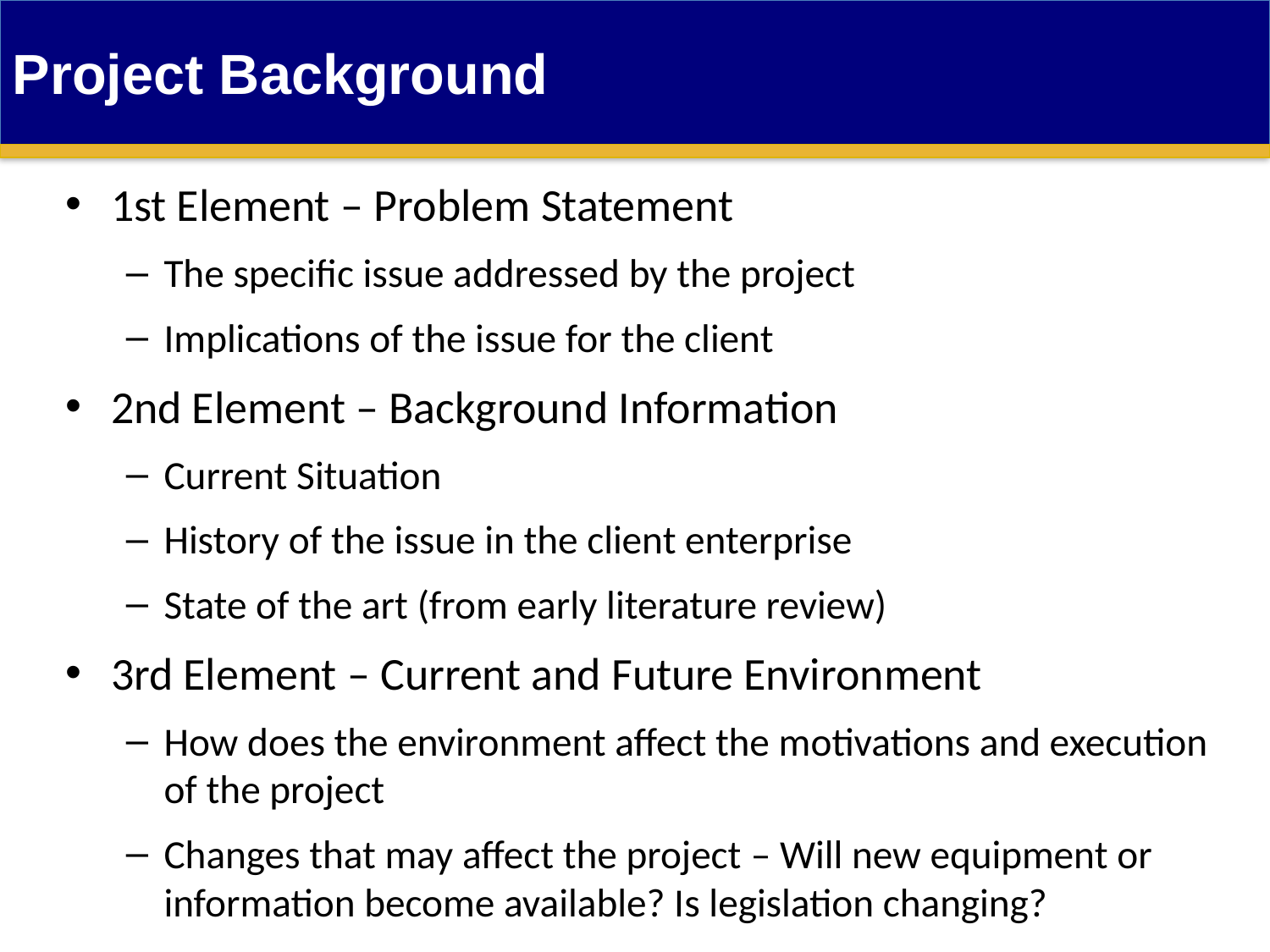

Project Background

1st Element – Problem Statement
The specific issue addressed by the project
Implications of the issue for the client
2nd Element – Background Information
Current Situation
History of the issue in the client enterprise
State of the art (from early literature review)
3rd Element – Current and Future Environment
How does the environment affect the motivations and execution of the project
Changes that may affect the project – Will new equipment or information become available? Is legislation changing?